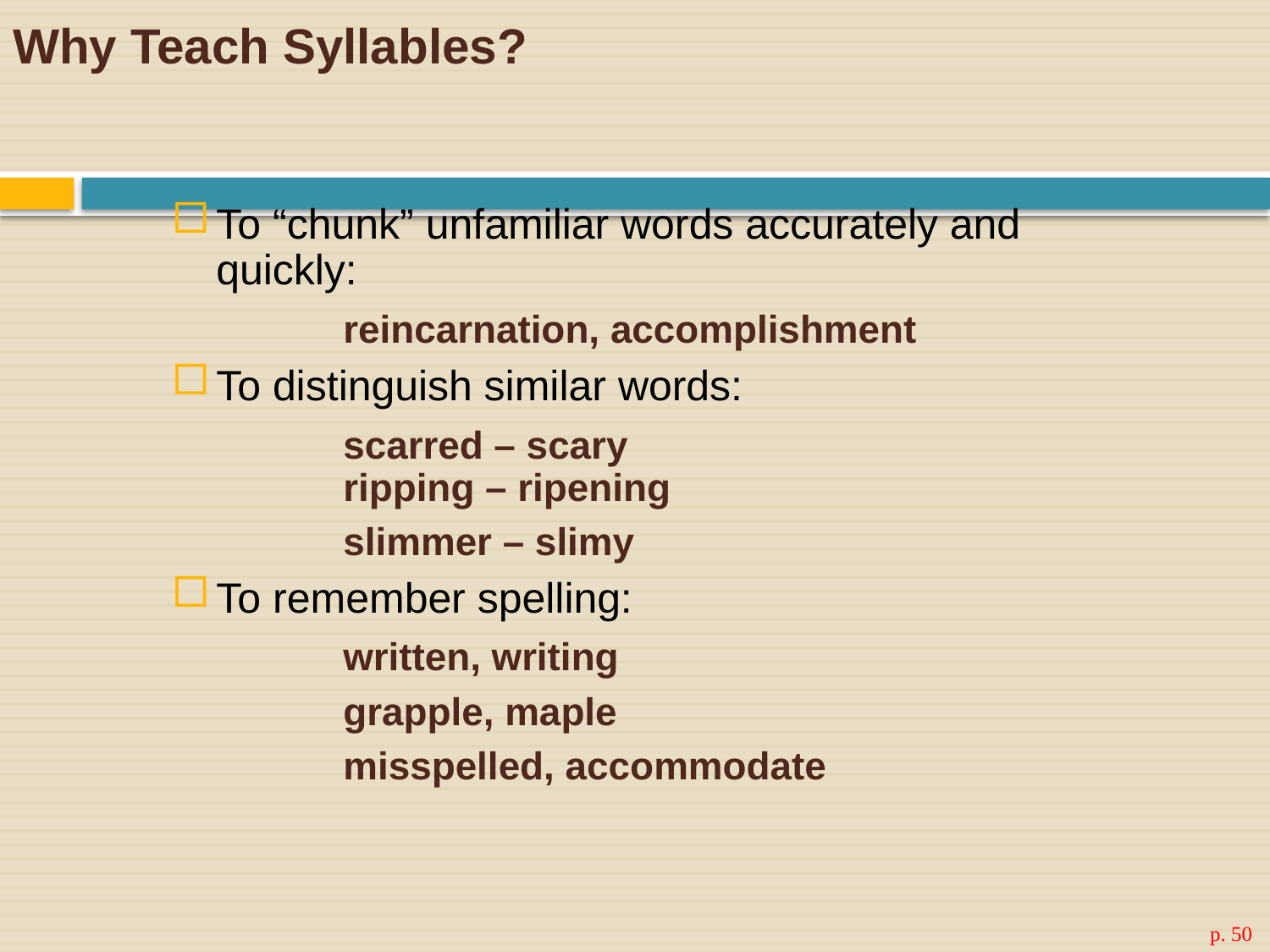

# Why Teach Syllables?
To “chunk” unfamiliar words accurately and quickly:
		reincarnation, accomplishment
To distinguish similar words:
		scarred – scary					ripping – ripening
		slimmer – slimy
To remember spelling:
		written, writing
		grapple, maple
		misspelled, accommodate
p. 50